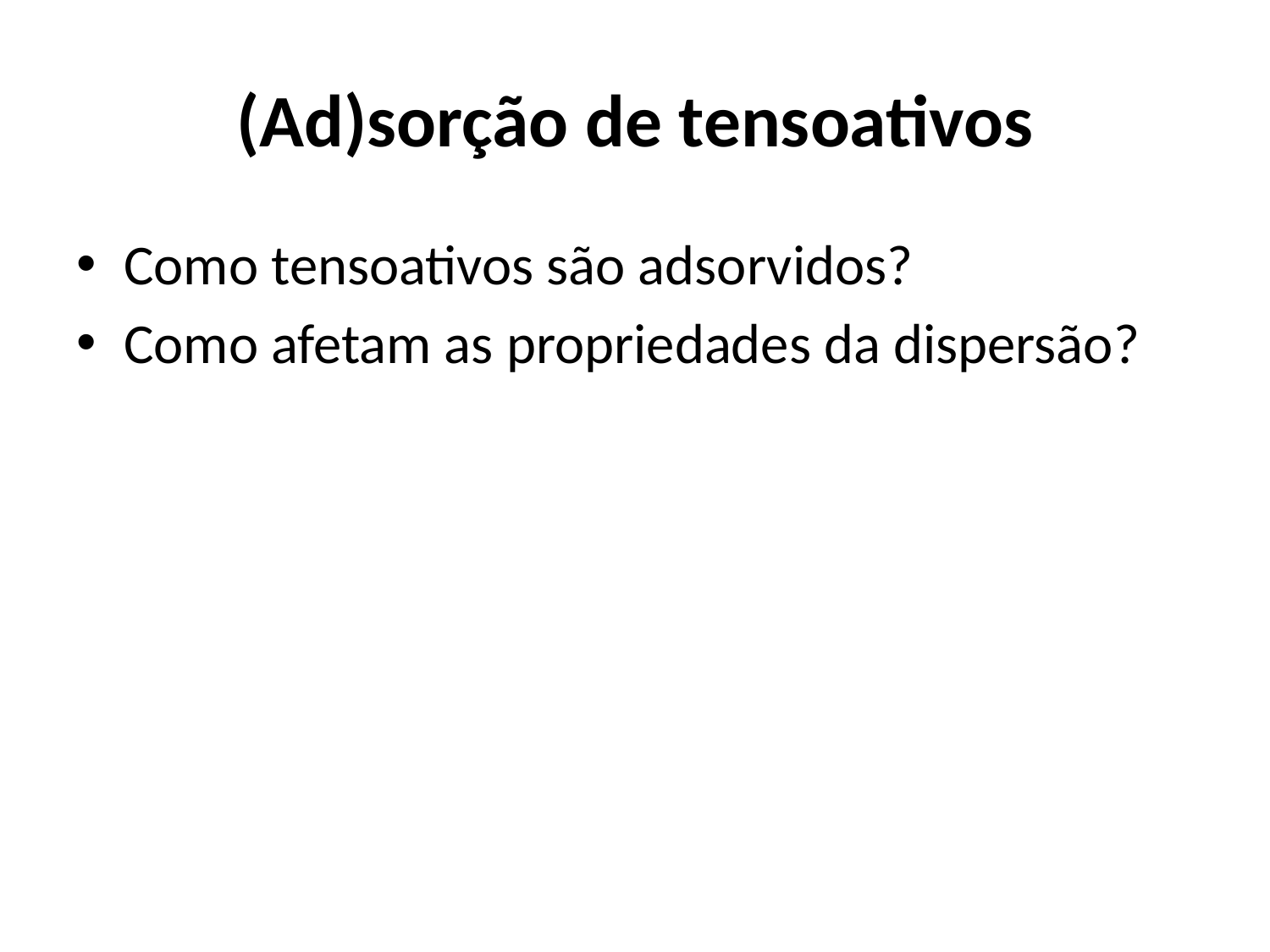

# (Ad)sorção de tensoativos
Como tensoativos são adsorvidos?
Como afetam as propriedades da dispersão?